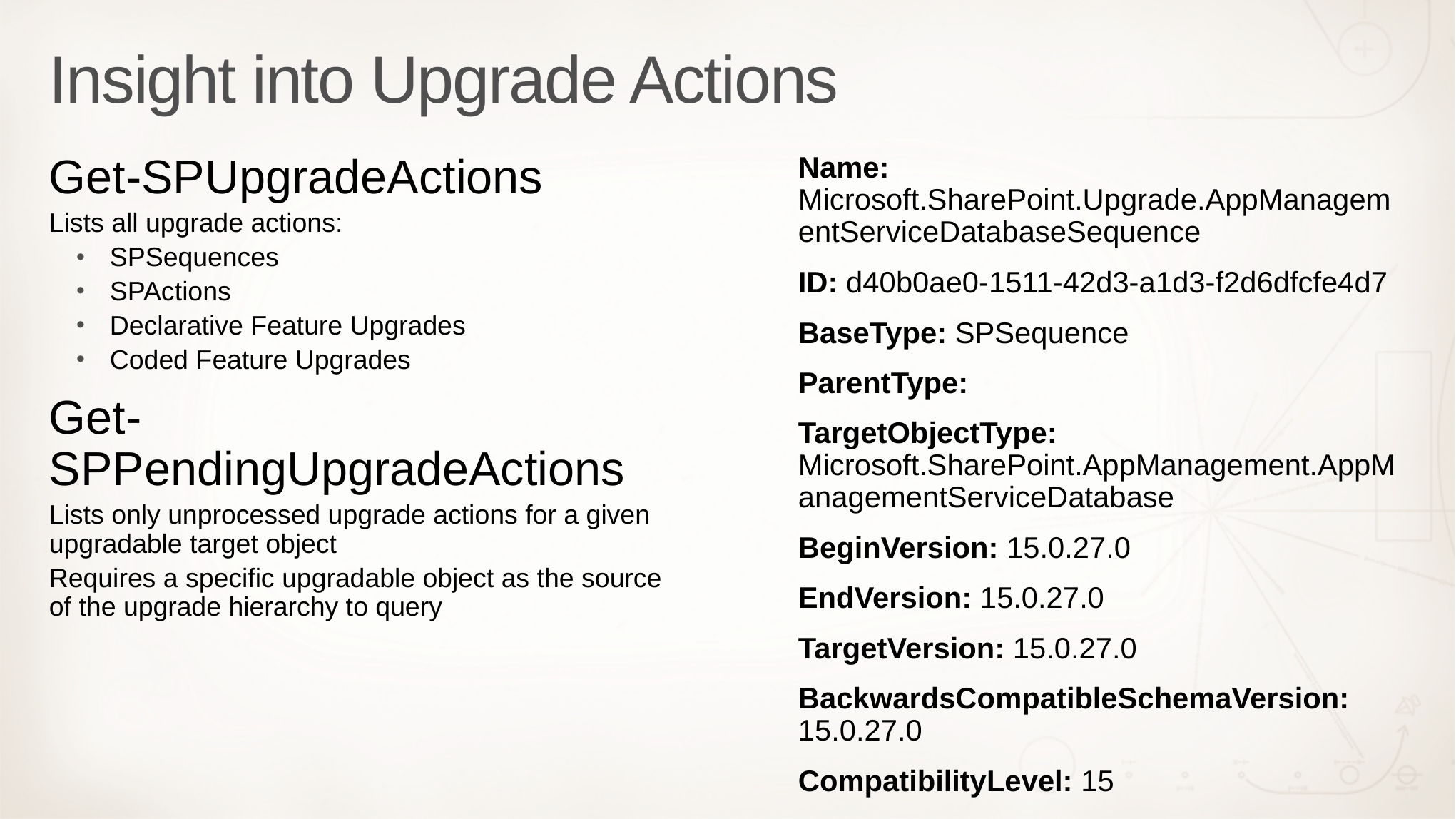

# Insight into Upgrade Actions
Get-SPUpgradeActions
Lists all upgrade actions:
SPSequences
SPActions
Declarative Feature Upgrades
Coded Feature Upgrades
Get-SPPendingUpgradeActions
Lists only unprocessed upgrade actions for a given upgradable target object
Requires a specific upgradable object as the source of the upgrade hierarchy to query
Name: Microsoft.SharePoint.Upgrade.AppManagementServiceDatabaseSequence
ID: d40b0ae0-1511-42d3-a1d3-f2d6dfcfe4d7
BaseType: SPSequence
ParentType:
TargetObjectType: Microsoft.SharePoint.AppManagement.AppManagementServiceDatabase
BeginVersion: 15.0.27.0
EndVersion: 15.0.27.0
TargetVersion: 15.0.27.0
BackwardsCompatibleSchemaVersion: 15.0.27.0
CompatibilityLevel: 15